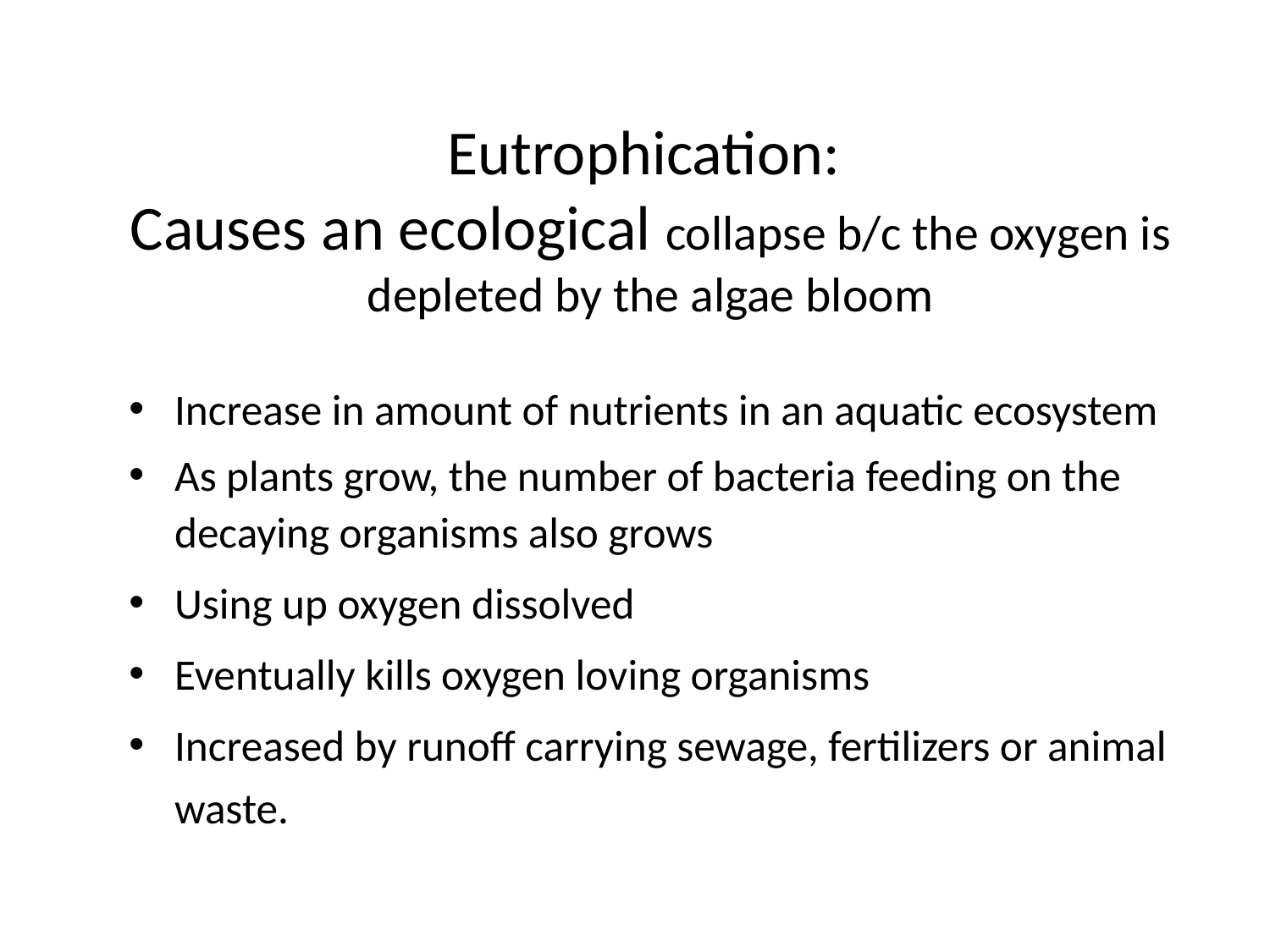

# Eutrophication: Causes an ecological collapse b/c the oxygen is depleted by the algae bloom
Increase in amount of nutrients in an aquatic ecosystem
As plants grow, the number of bacteria feeding on the decaying organisms also grows
Using up oxygen dissolved
Eventually kills oxygen loving organisms
Increased by runoff carrying sewage, fertilizers or animal waste.